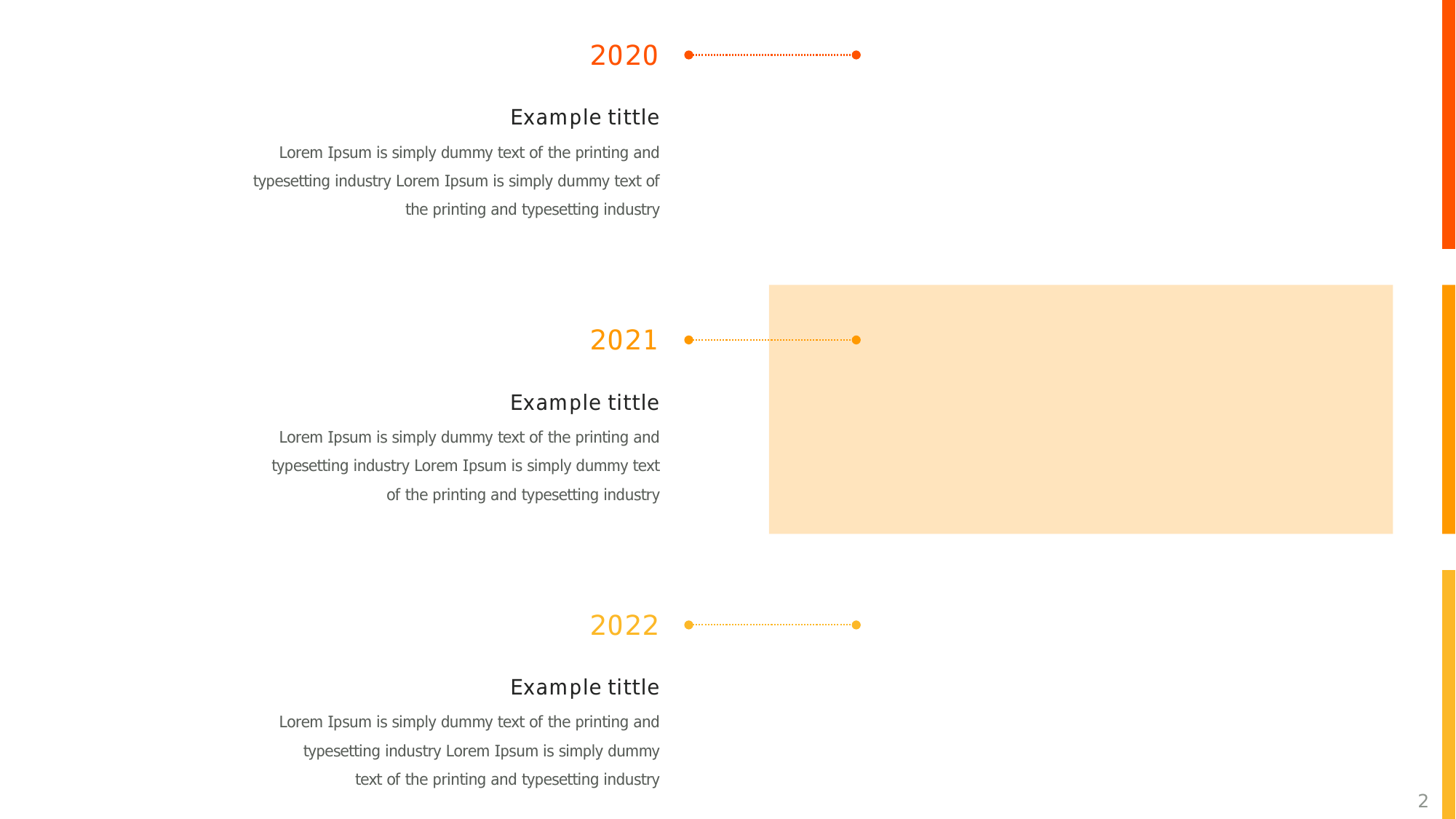

2020
Example tittle
Lorem Ipsum is simply dummy text of the printing and typesetting industry Lorem Ipsum is simply dummy text of the printing and typesetting industry

2021
Example tittle
Lorem Ipsum is simply dummy text of the printing and typesetting industry Lorem Ipsum is simply dummy text of the printing and typesetting industry

2022
Example tittle
Lorem Ipsum is simply dummy text of the printing and typesetting industry Lorem Ipsum is simply dummy text of the printing and typesetting industry